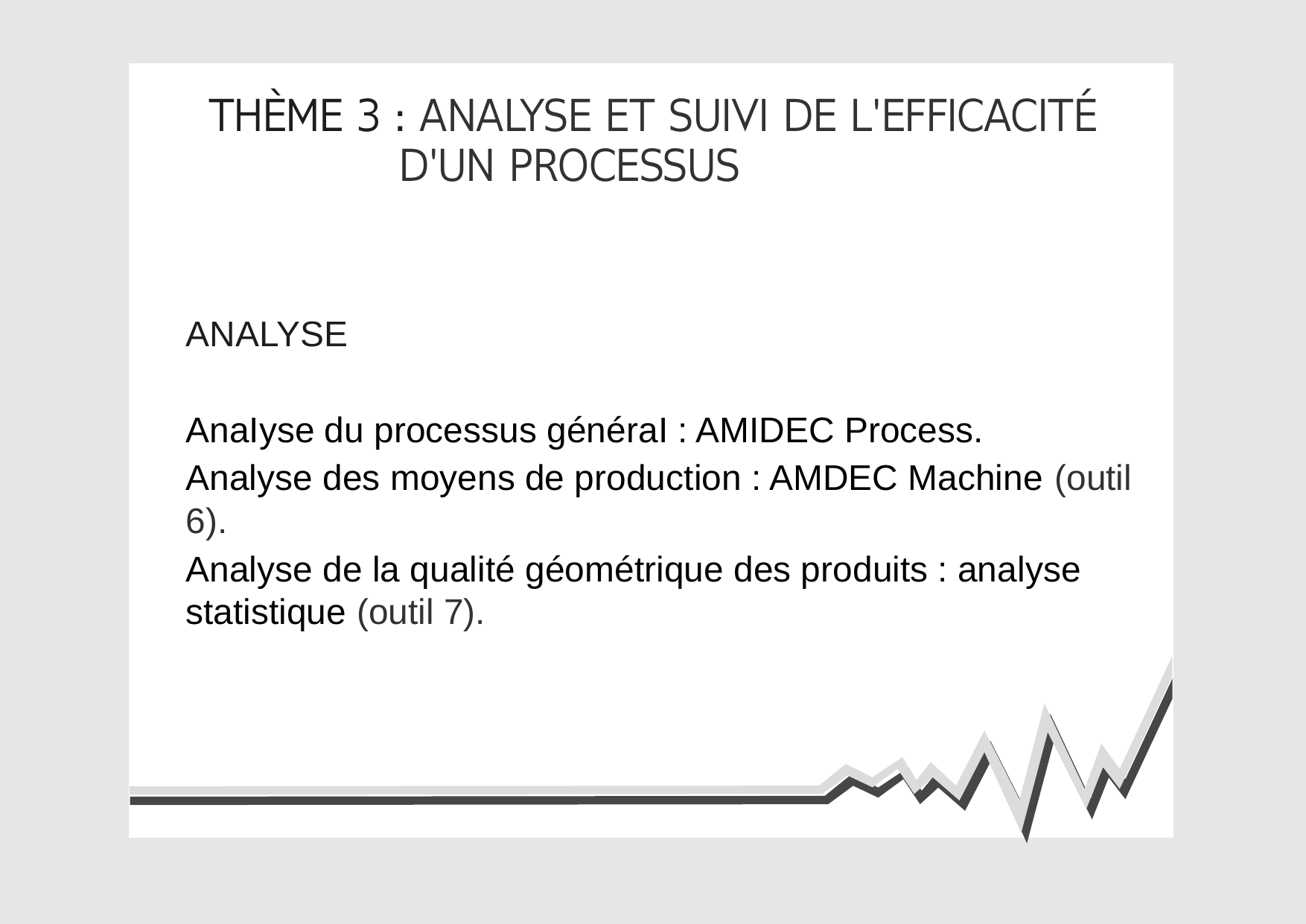

THÈME 3 : ANALYSE ET SUIVI DE L'EFFICACITÉ
D'UN PROCESSUS
ANALYSE

AnaIyse du processus généraI : AMIDEC Process.
Analyse des moyens de production : AMDEC Machine (outil 6).
Analyse de la qualité géométrique des produits : analyse statistique (outil 7).